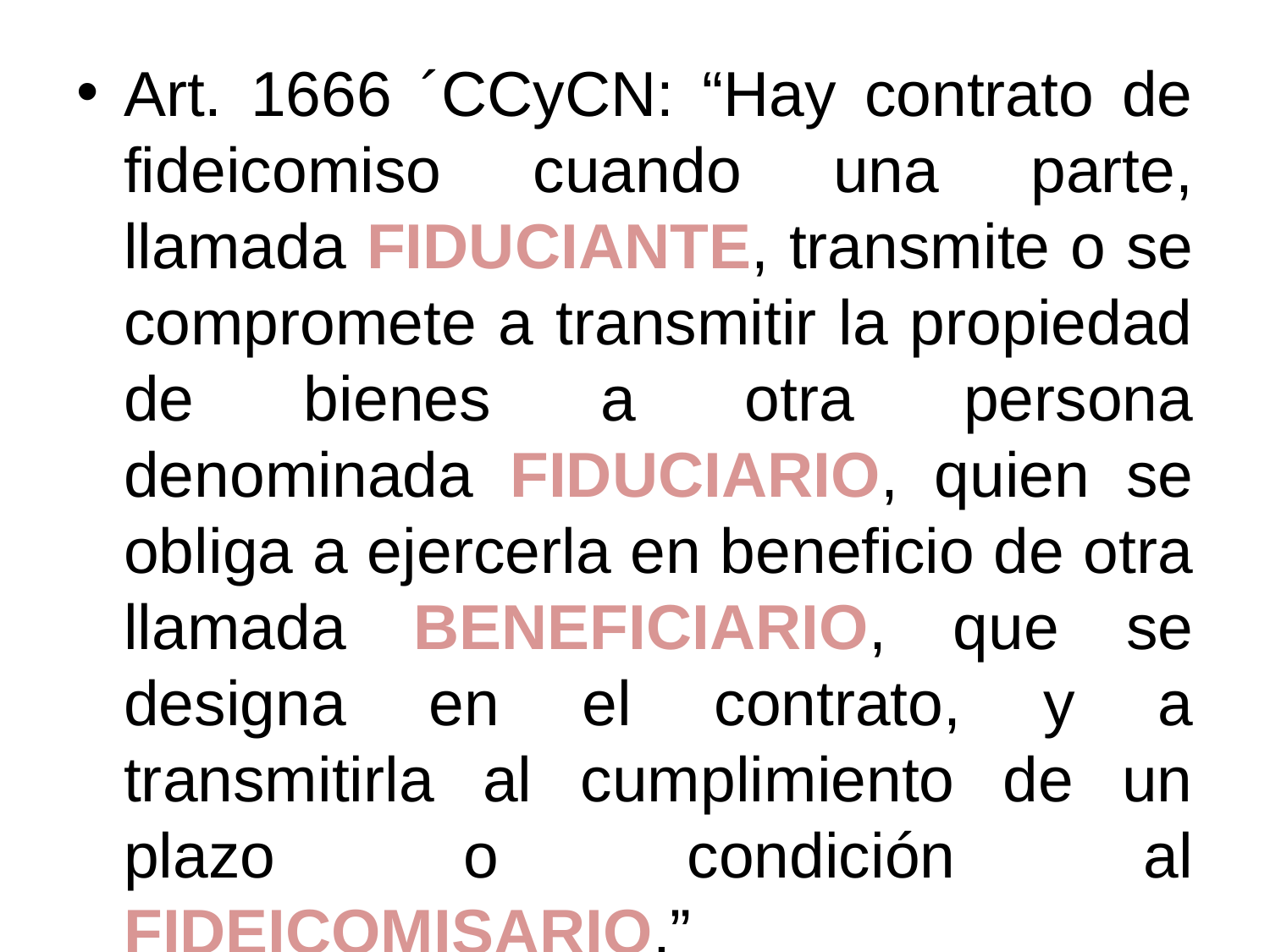

#
Art. 1666 ´CCyCN: “Hay contrato de fideicomiso cuando una parte, llamada FIDUCIANTE, transmite o se compromete a transmitir la propiedad de bienes a otra persona denominada FIDUCIARIO, quien se obliga a ejercerla en beneficio de otra llamada BENEFICIARIO, que se designa en el contrato, y a transmitirla al cumplimiento de un plazo o condición al FIDEICOMISARIO.”